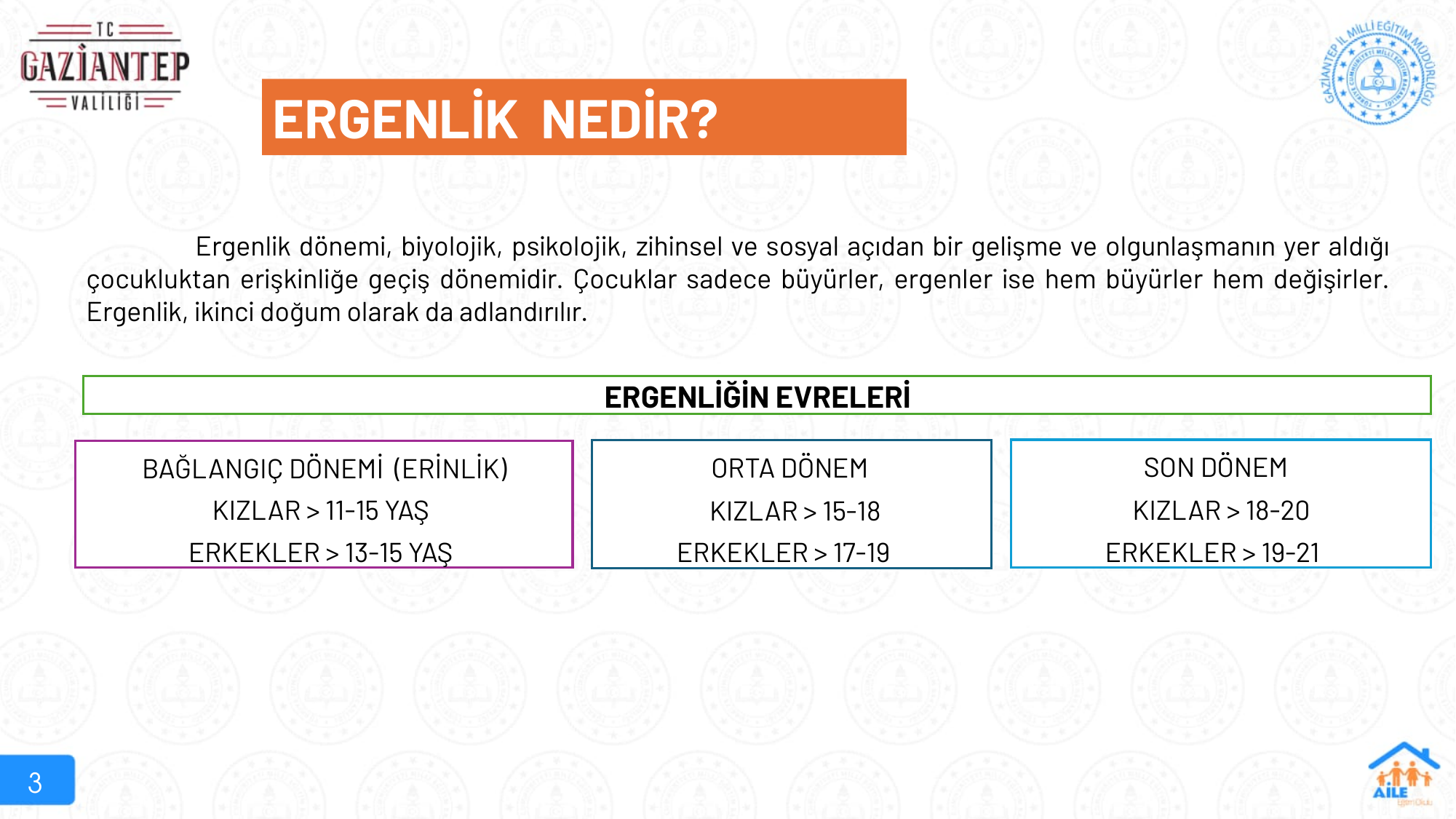

ERGENLİK  NEDİR?
	Ergenlik dönemi, biyolojik, psikolojik, zihinsel ve sosyal açıdan bir gelişme ve olgunlaşmanın yer aldığı çocukluktan erişkinliğe geçiş dönemidir. Çocuklar sadece büyürler, ergenler ise hem büyürler hem değişirler. Ergenlik, ikinci doğum olarak da adlandırılır.
ERGENLİĞİN EVRELERİ
SON DÖNEM
KIZLAR > 18-20
ERKEKLER > 19-21
ORTA DÖNEM
 KIZLAR > 15-18
ERKEKLER > 17-19
BAĞLANGIÇ DÖNEMİ  (ERİNLİK)
KIZLAR > 11-15 YAŞ
ERKEKLER > 13-15 YAŞ
3